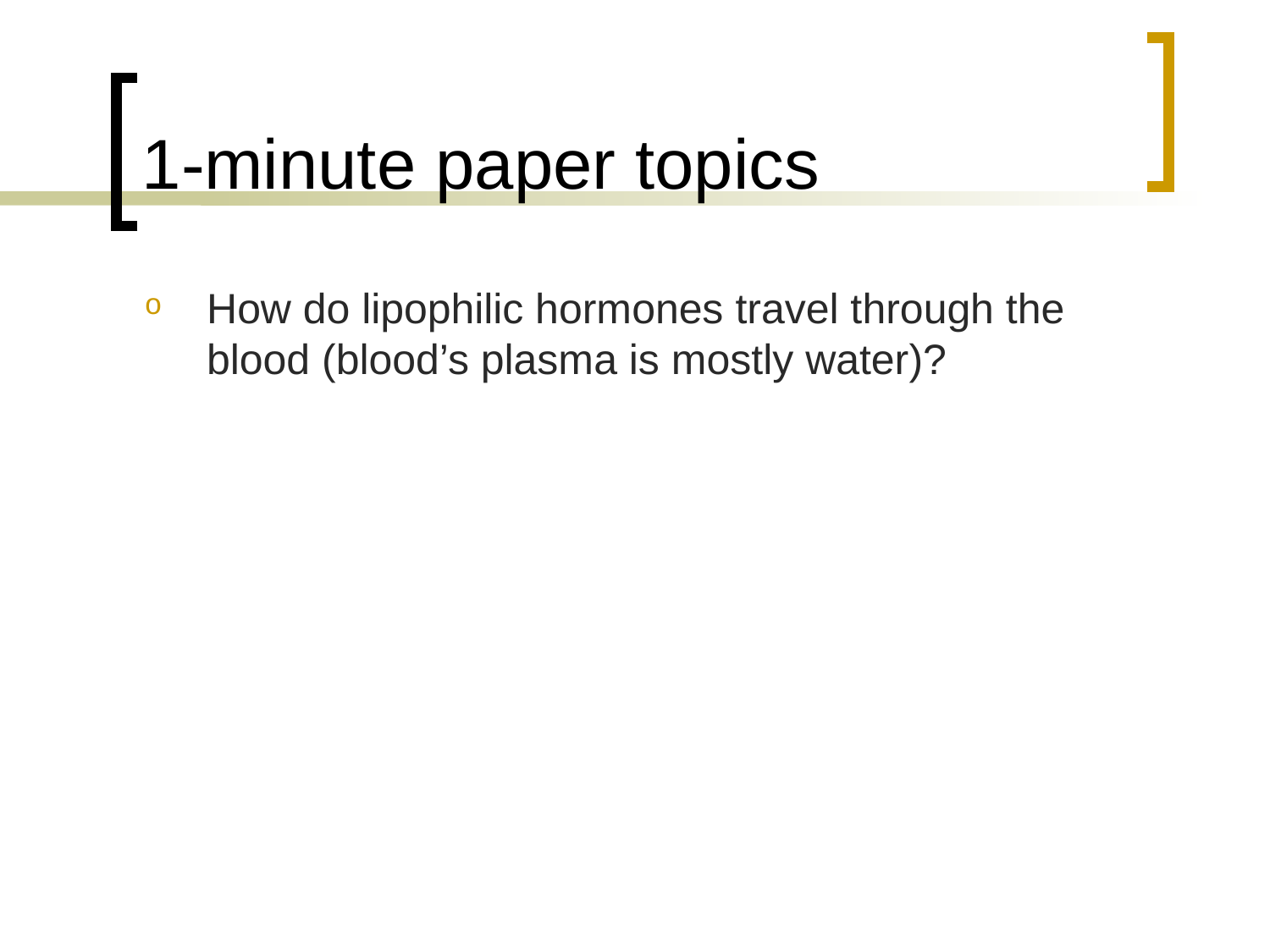

# 1-minute paper topics
How do lipophilic hormones travel through the blood (blood’s plasma is mostly water)?